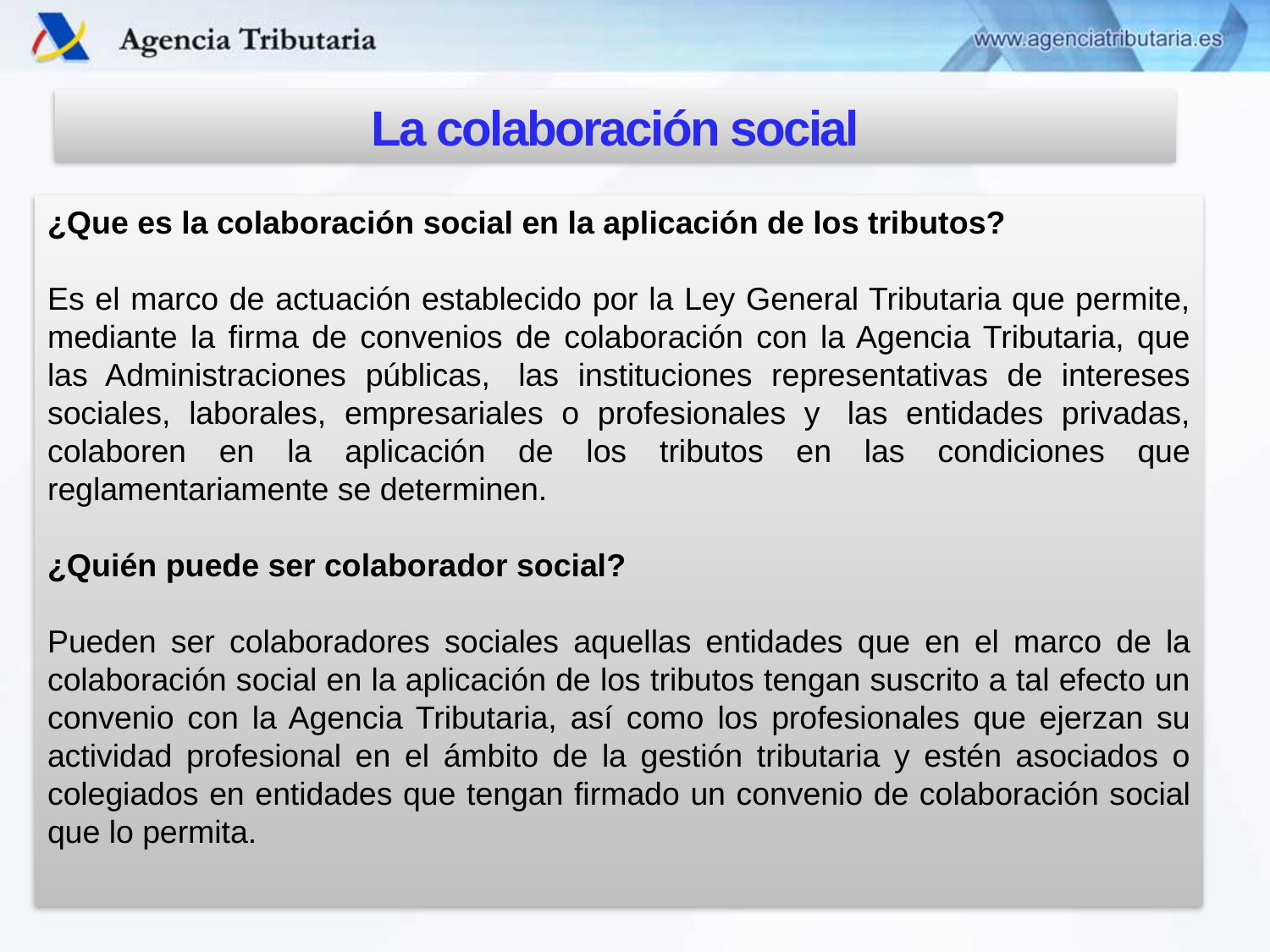

La colaboración social
¿Que es la colaboración social en la aplicación de los tributos?

Es el marco de actuación establecido por la Ley General Tributaria que permite, mediante la firma de convenios de colaboración con la Agencia Tributaria, que las Administraciones públicas,  las instituciones representativas de intereses sociales, laborales, empresariales o profesionales y  las entidades privadas, colaboren en la aplicación de los tributos en las condiciones que reglamentariamente se determinen.

¿Quién puede ser colaborador social?

Pueden ser colaboradores sociales aquellas entidades que en el marco de la colaboración social en la aplicación de los tributos tengan suscrito a tal efecto un convenio con la Agencia Tributaria, así como los profesionales que ejerzan su actividad profesional en el ámbito de la gestión tributaria y estén asociados o colegiados en entidades que tengan firmado un convenio de colaboración social que lo permita.